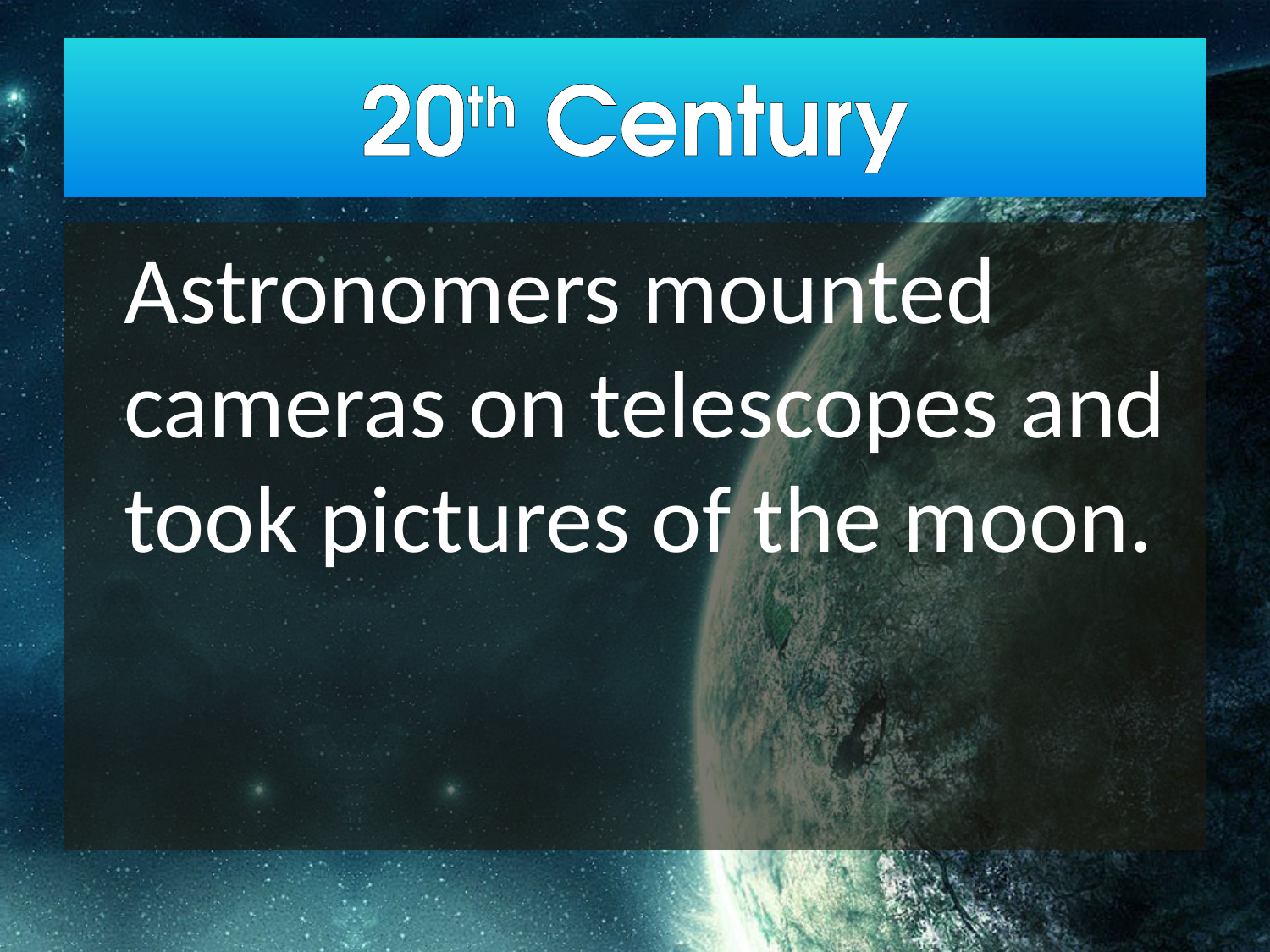

# 20th Century
Astronomers mounted cameras on telescopes and took pictures of the moon.